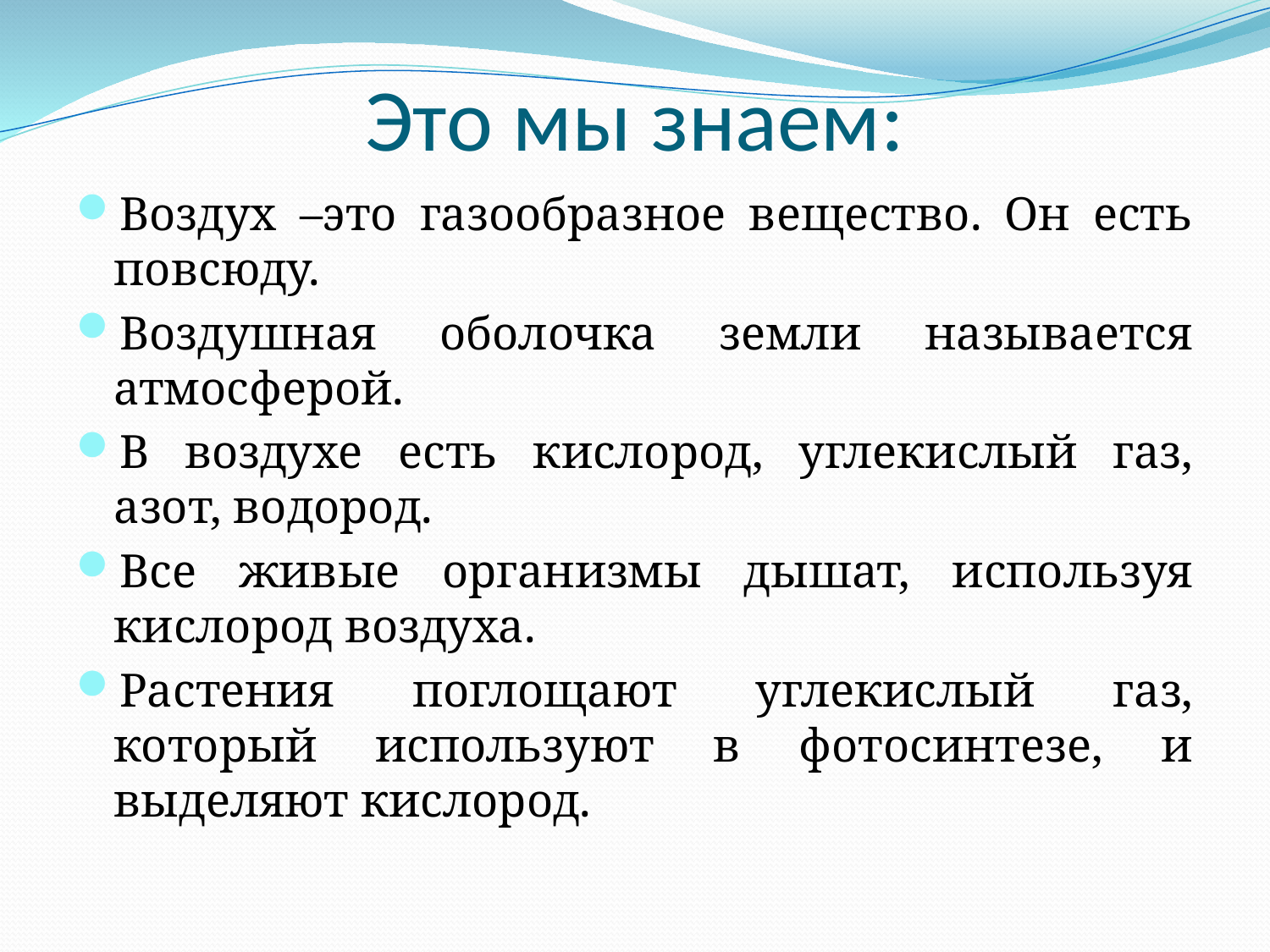

# Это мы знаем:
Воздух –это газообразное вещество. Он есть повсюду.
Воздушная оболочка земли называется атмосферой.
В воздухе есть кислород, углекислый газ, азот, водород.
Все живые организмы дышат, используя кислород воздуха.
Растения поглощают углекислый газ, который используют в фотосинтезе, и выделяют кислород.